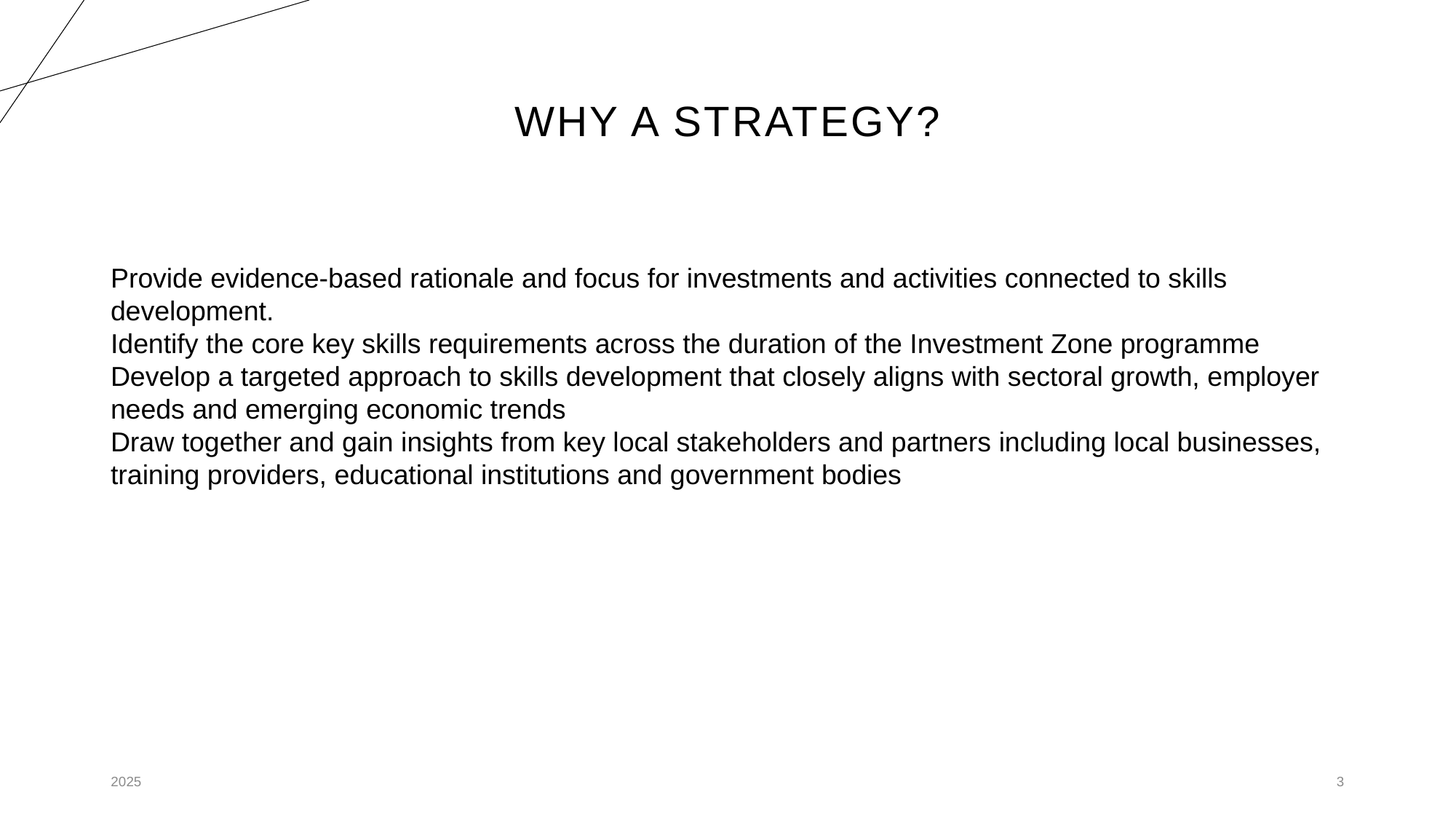

# Why A strategy?
Provide evidence-based rationale and focus for investments and activities connected to skills development.
Identify the core key skills requirements across the duration of the Investment Zone programme
Develop a targeted approach to skills development that closely aligns with sectoral growth, employer needs and emerging economic trends
Draw together and gain insights from key local stakeholders and partners including local businesses, training providers, educational institutions and government bodies
2025
3